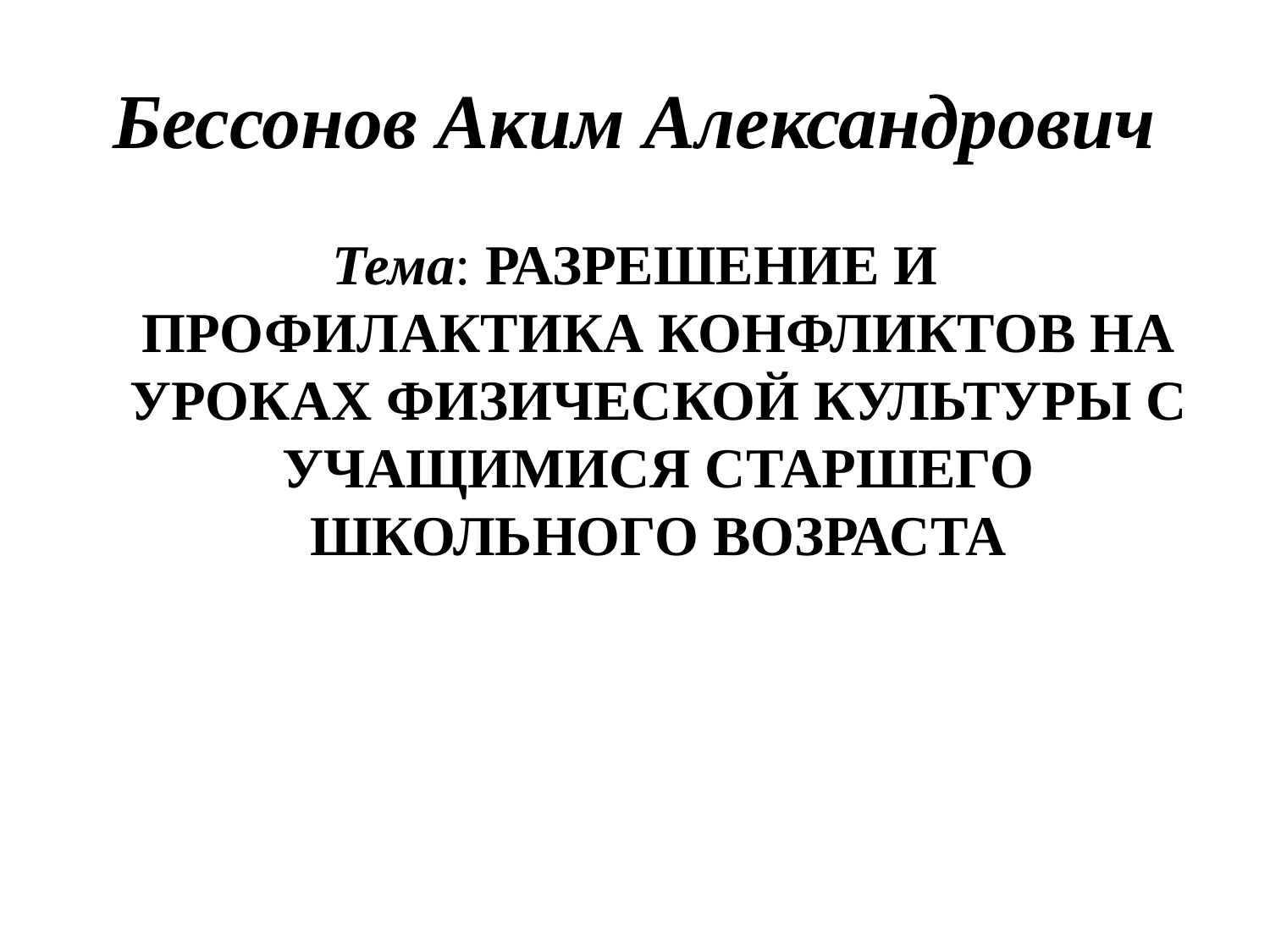

# Бессонов Аким Александрович
Тема: РАЗРЕШЕНИЕ И ПРОФИЛАКТИКА КОНФЛИКТОВ НА УРОКАХ ФИЗИЧЕСКОЙ КУЛЬТУРЫ С УЧАЩИМИСЯ СТАРШЕГО ШКОЛЬНОГО ВОЗРАСТА